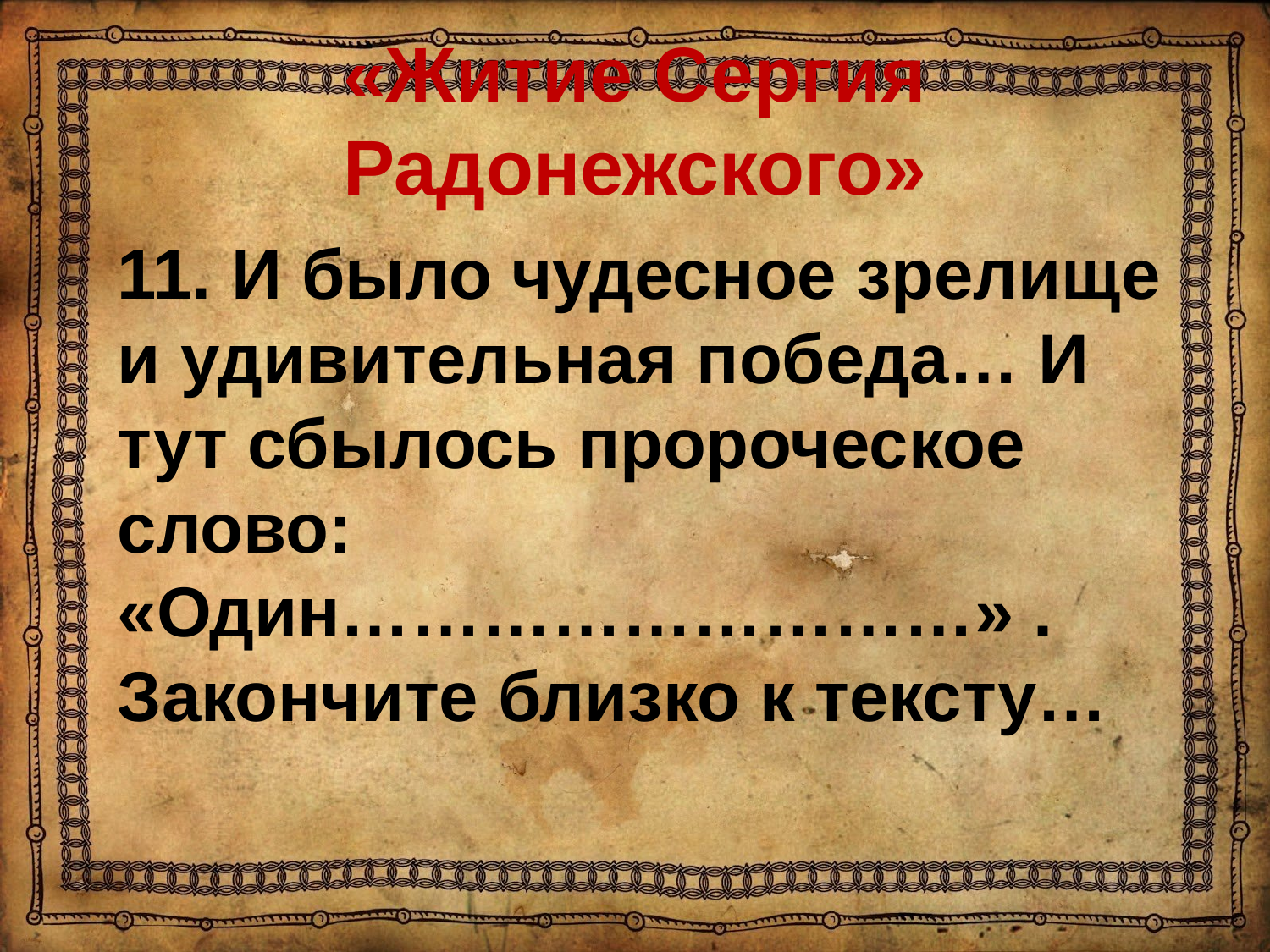

# «Житие Сергия Радонежского»
11. И было чудесное зрелище и удивительная победа… И тут сбылось пророческое слово: «Один………………………» . Закончите близко к тексту…